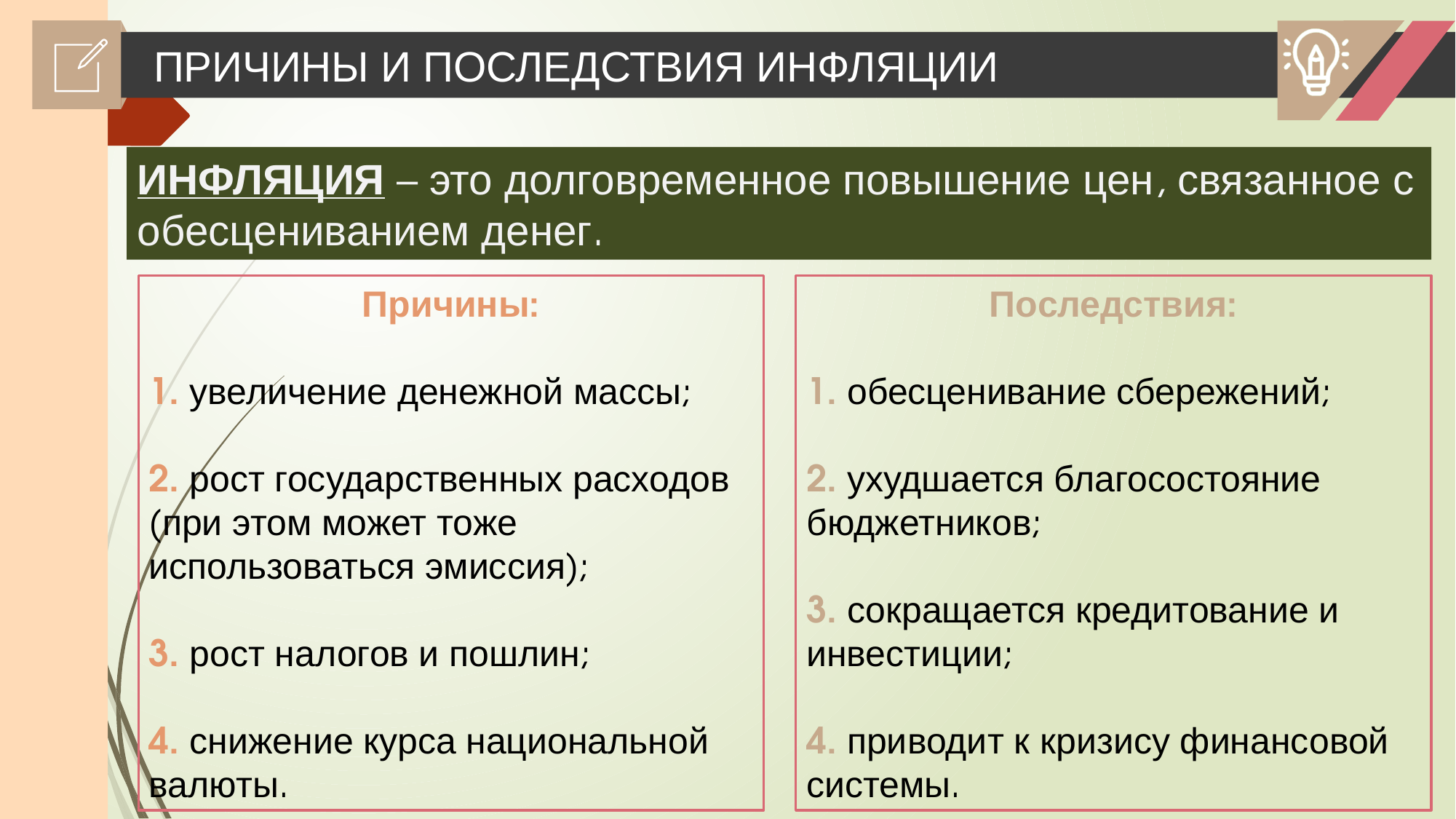

ПРИЧИНЫ И ПОСЛЕДСТВИЯ ИНФЛЯЦИИ

ИНФЛЯЦИЯ – это долговременное повышение цен, связанное с обесцениванием денег.
Причины:

1. увеличение денежной массы;

2. рост государственных расходов (при этом может тоже использоваться эмиссия);

3. рост налогов и пошлин;

4. снижение курса национальной валюты.
Последствия:

1. обесценивание сбережений;

2. ухудшается благосостояние бюджетников;

3. сокращается кредитование и инвестиции;

4. приводит к кризису финансовой системы.